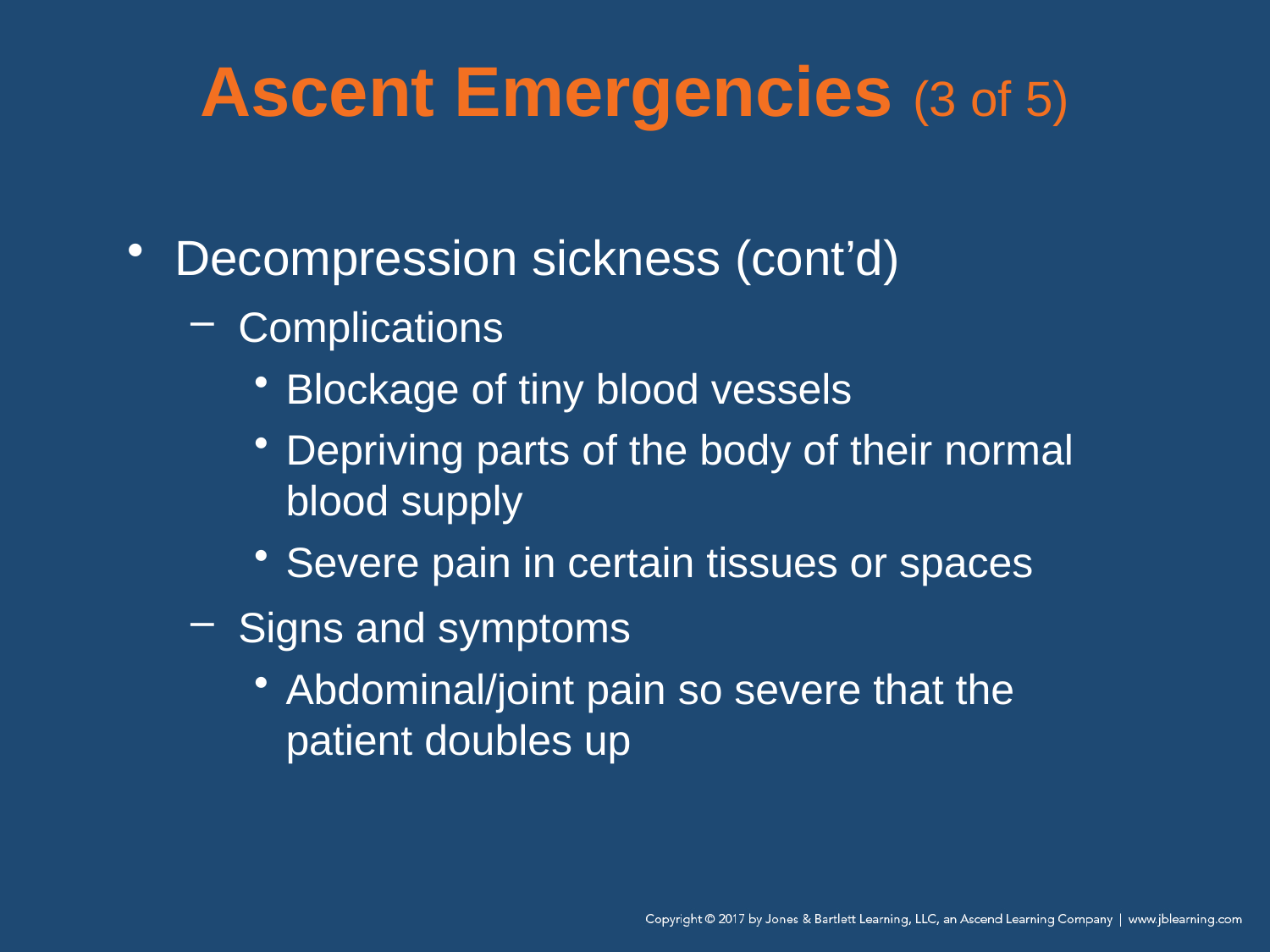

# Ascent Emergencies (3 of 5)
Decompression sickness (cont’d)
Complications
Blockage of tiny blood vessels
Depriving parts of the body of their normal blood supply
Severe pain in certain tissues or spaces
Signs and symptoms
Abdominal/joint pain so severe that the patient doubles up